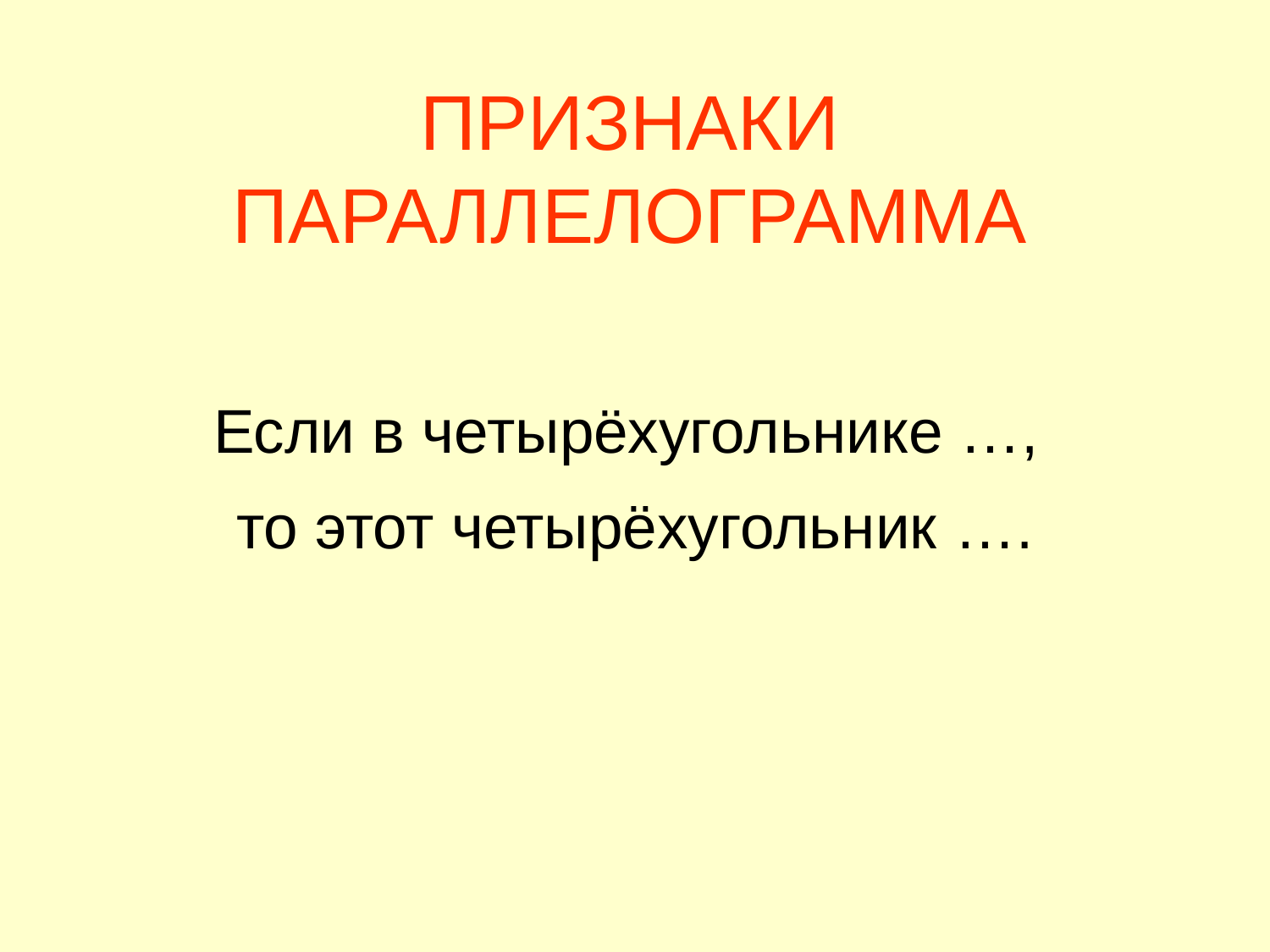

ПРИЗНАКИ ПАРАЛЛЕЛОГРАММА
Если в четырёхугольнике …,

то этот четырёхугольник ….